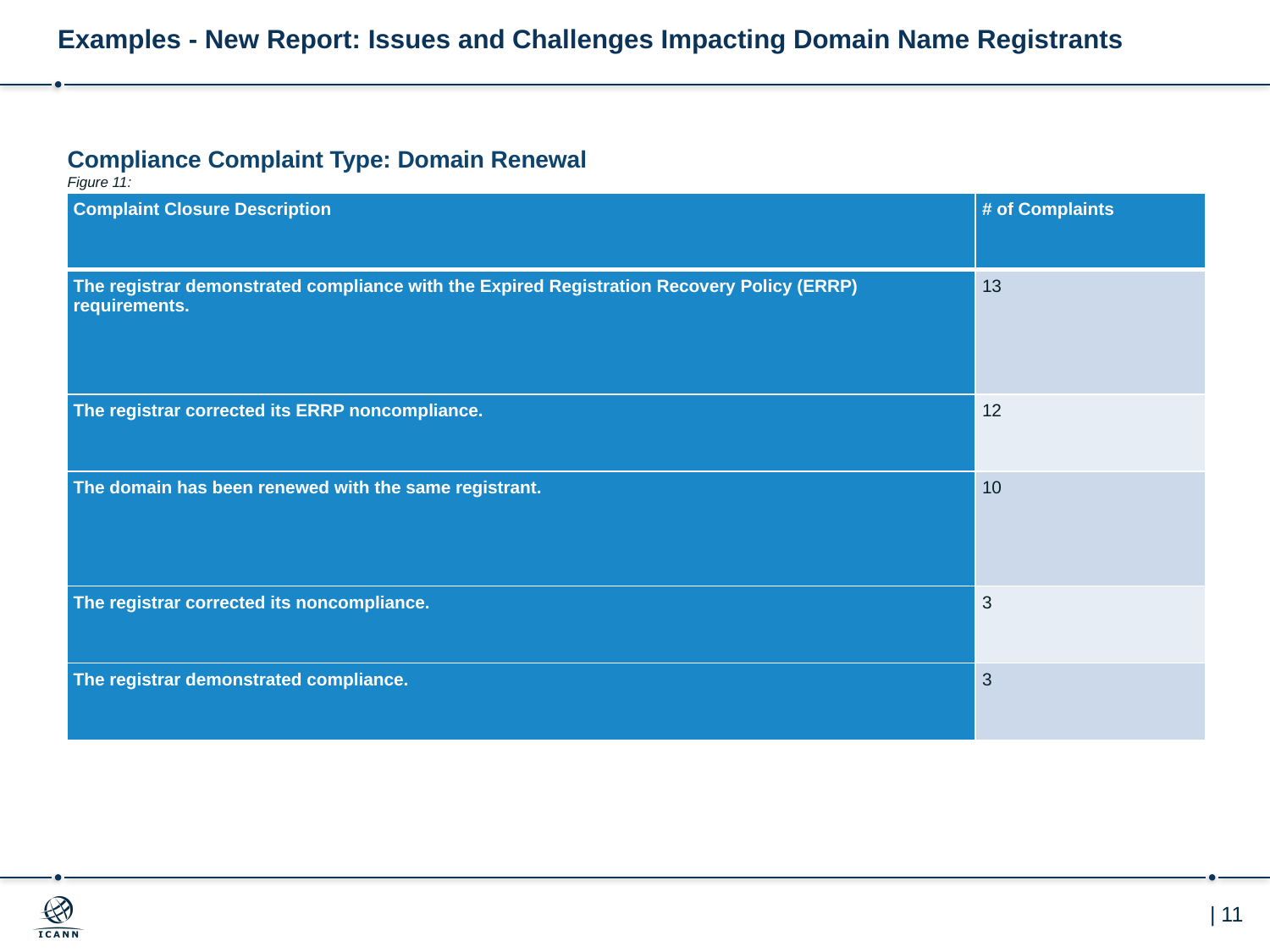

# Examples - New Report: Issues and Challenges Impacting Domain Name Registrants
Compliance Complaint Type: Domain Renewal
Figure 11:

| Complaint Closure Description | # of Complaints |
| --- | --- |
| The registrar demonstrated compliance with the Expired Registration Recovery Policy (ERRP) requirements. | 13 |
| The registrar corrected its ERRP noncompliance. | 12 |
| The domain has been renewed with the same registrant. | 10 |
| The registrar corrected its noncompliance. | 3 |
| The registrar demonstrated compliance. | 3 |